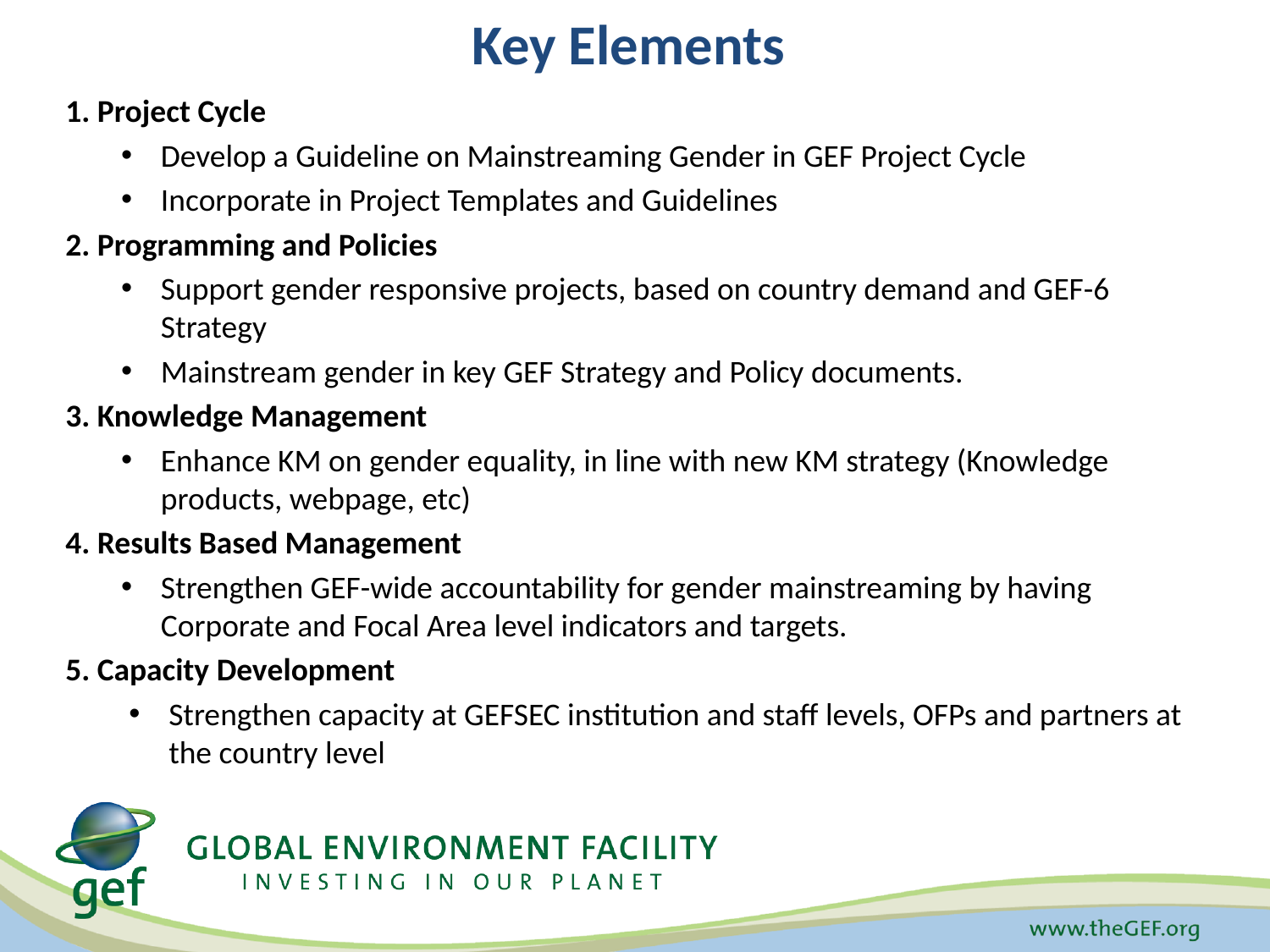

# Key Elements
1. Project Cycle
Develop a Guideline on Mainstreaming Gender in GEF Project Cycle
Incorporate in Project Templates and Guidelines
2. Programming and Policies
Support gender responsive projects, based on country demand and GEF-6 Strategy
Mainstream gender in key GEF Strategy and Policy documents.
3. Knowledge Management
Enhance KM on gender equality, in line with new KM strategy (Knowledge products, webpage, etc)
4. Results Based Management
Strengthen GEF-wide accountability for gender mainstreaming by having Corporate and Focal Area level indicators and targets.
5. Capacity Development
Strengthen capacity at GEFSEC institution and staff levels, OFPs and partners at the country level